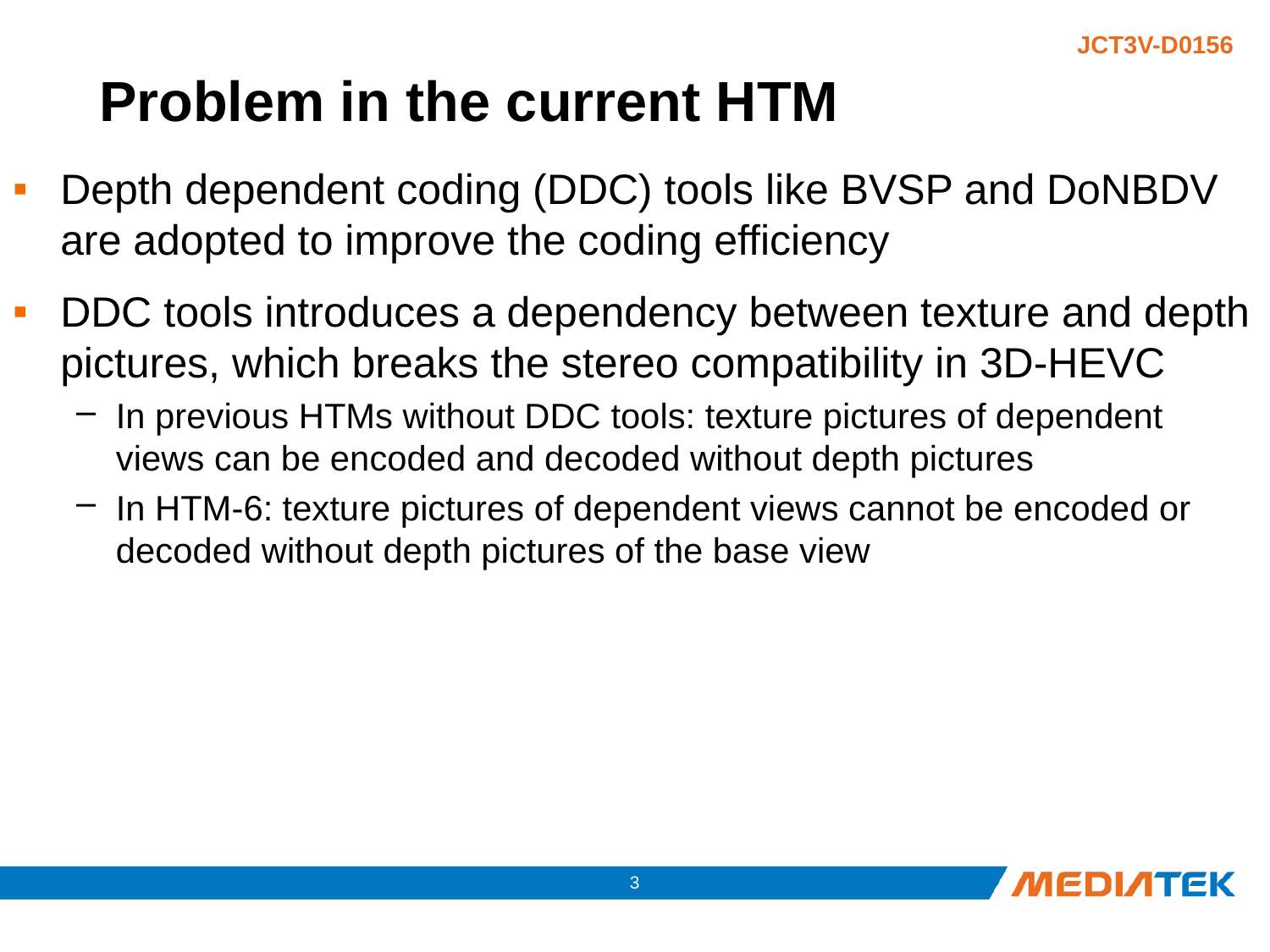

# Problem in the current HTM
Depth dependent coding (DDC) tools like BVSP and DoNBDV are adopted to improve the coding efficiency
DDC tools introduces a dependency between texture and depth pictures, which breaks the stereo compatibility in 3D-HEVC
In previous HTMs without DDC tools: texture pictures of dependent views can be encoded and decoded without depth pictures
In HTM-6: texture pictures of dependent views cannot be encoded or decoded without depth pictures of the base view

3